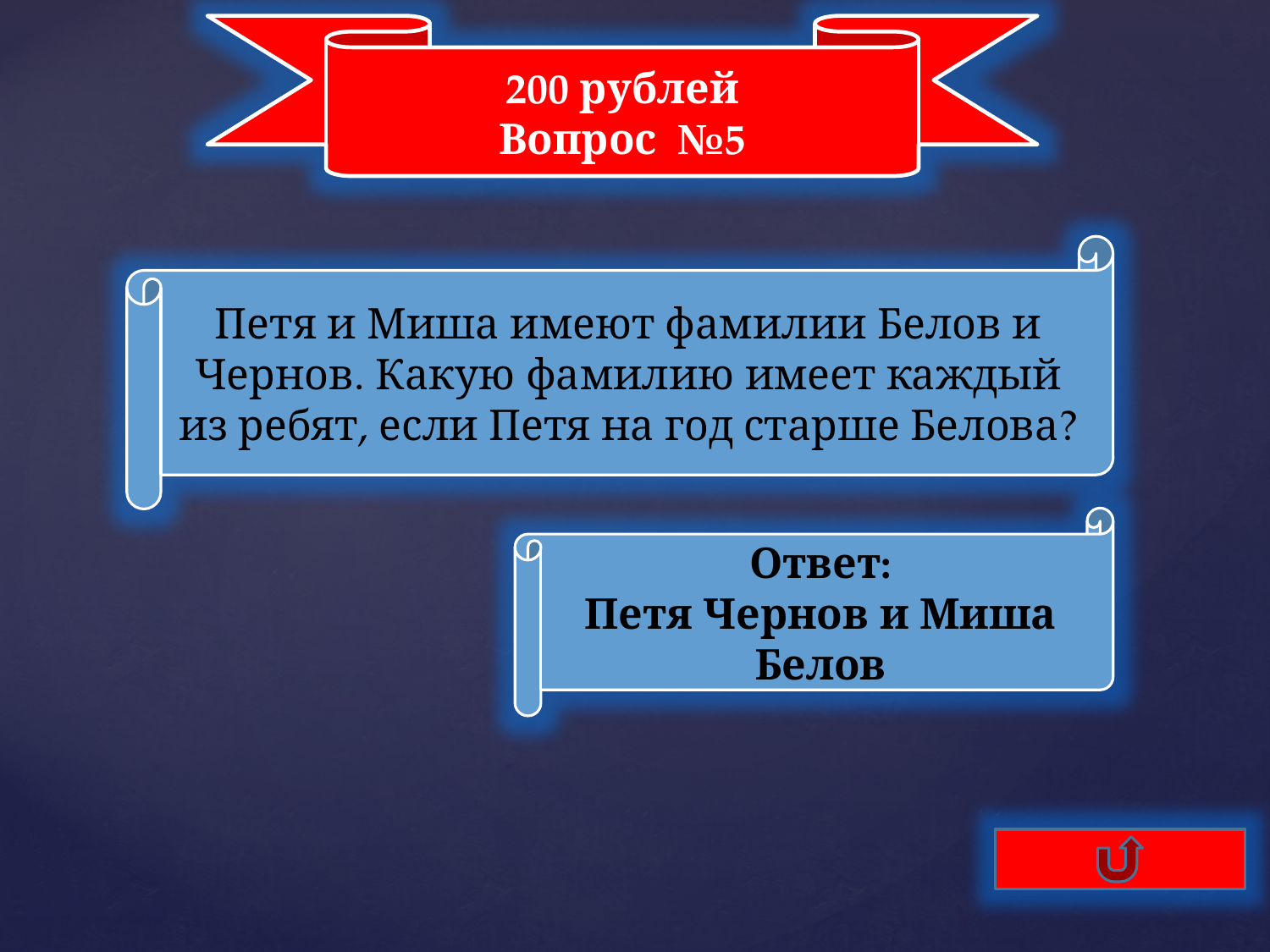

200 рублей
Вопрос  №5
Петя и Миша имеют фамилии Белов и Чернов. Какую фамилию имеет каждый из ребят, если Петя на год старше Белова?
Ответ:
Петя Чернов и Миша Белов